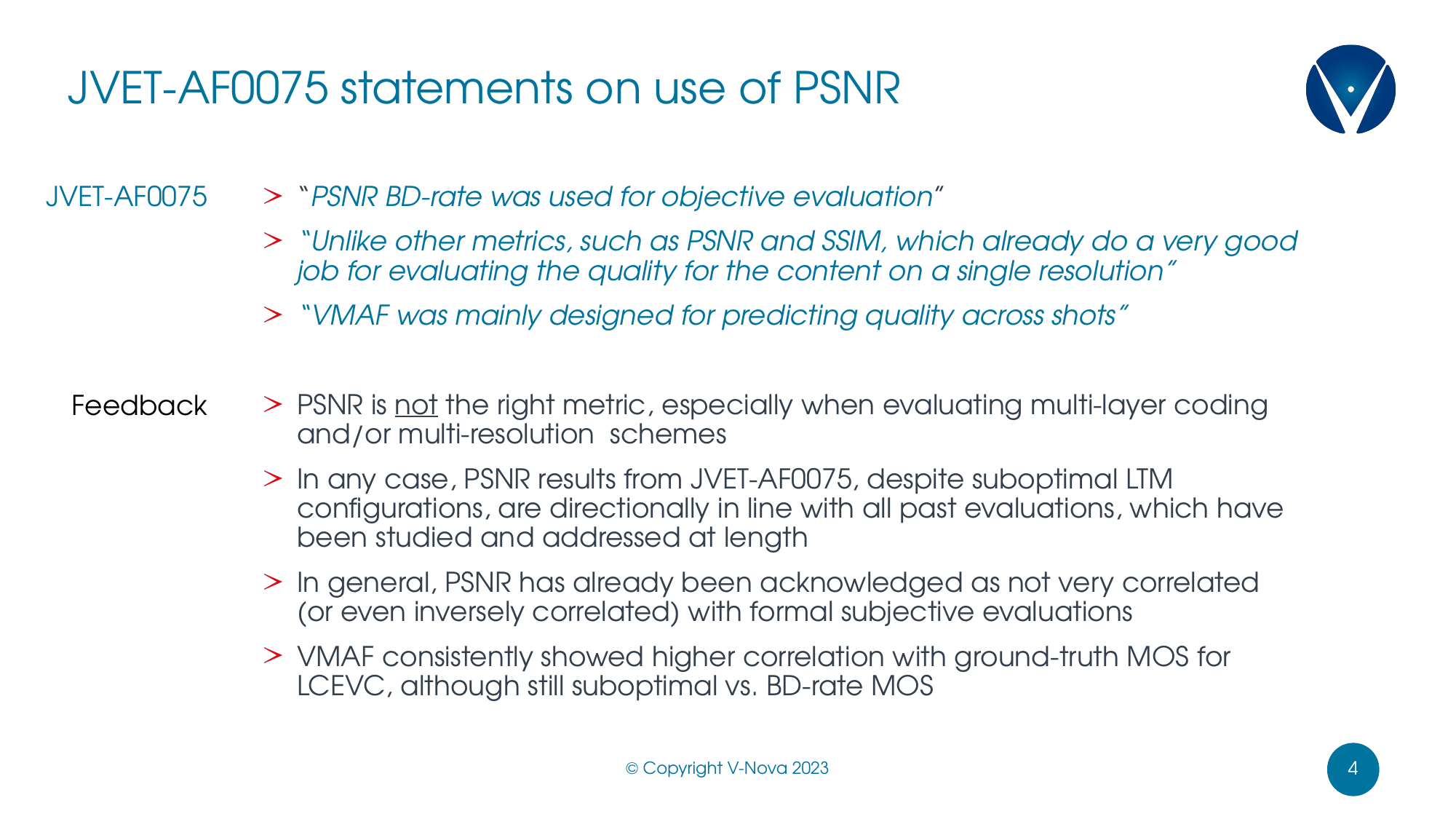

# JVET-AF0075 statements on use of PSNR
JVET-AF0075
“PSNR BD-rate was used for objective evaluation”
“Unlike other metrics, such as PSNR and SSIM, which already do a very good job for evaluating the quality for the content on a single resolution”
“VMAF was mainly designed for predicting quality across shots”

PSNR is not the right metric, especially when evaluating multi-layer coding and/or multi-resolution  schemes
In any case, PSNR results from JVET-AF0075, despite suboptimal LTM configurations, are directionally in line with all past evaluations, which have been studied and addressed at length
In general, PSNR has already been acknowledged as not very correlated (or even inversely correlated) with formal subjective evaluations
VMAF consistently showed higher correlation with ground-truth MOS for LCEVC, although still suboptimal vs. BD-rate MOS

Feedback
4